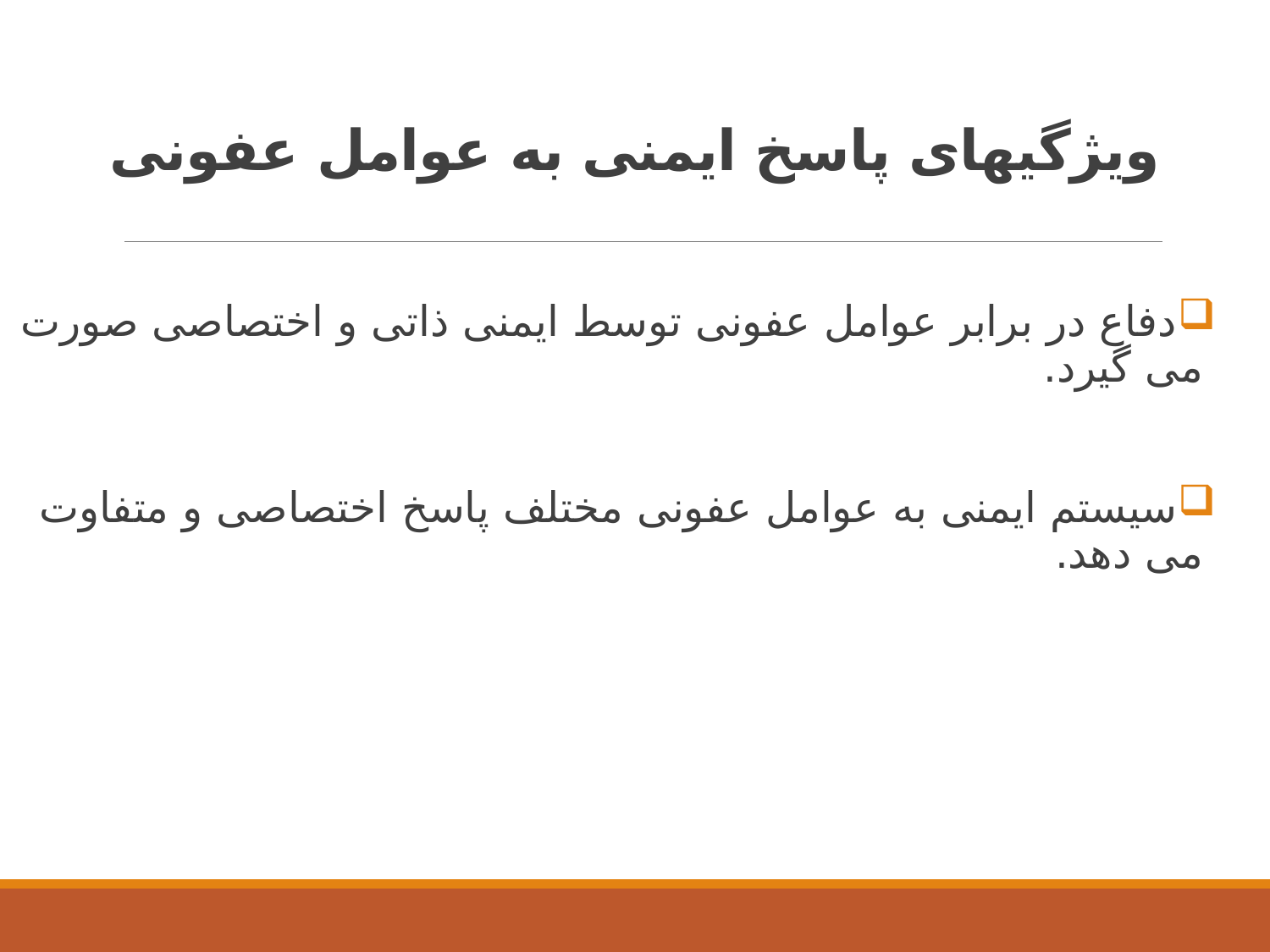

# ویژگیهای پاسخ ایمنی به عوامل عفونی
دفاع در برابر عوامل عفونی توسط ایمنی ذاتی و اختصاصی صورت می گیرد.

سیستم ایمنی به عوامل عفونی مختلف پاسخ اختصاصی و متفاوت می دهد.